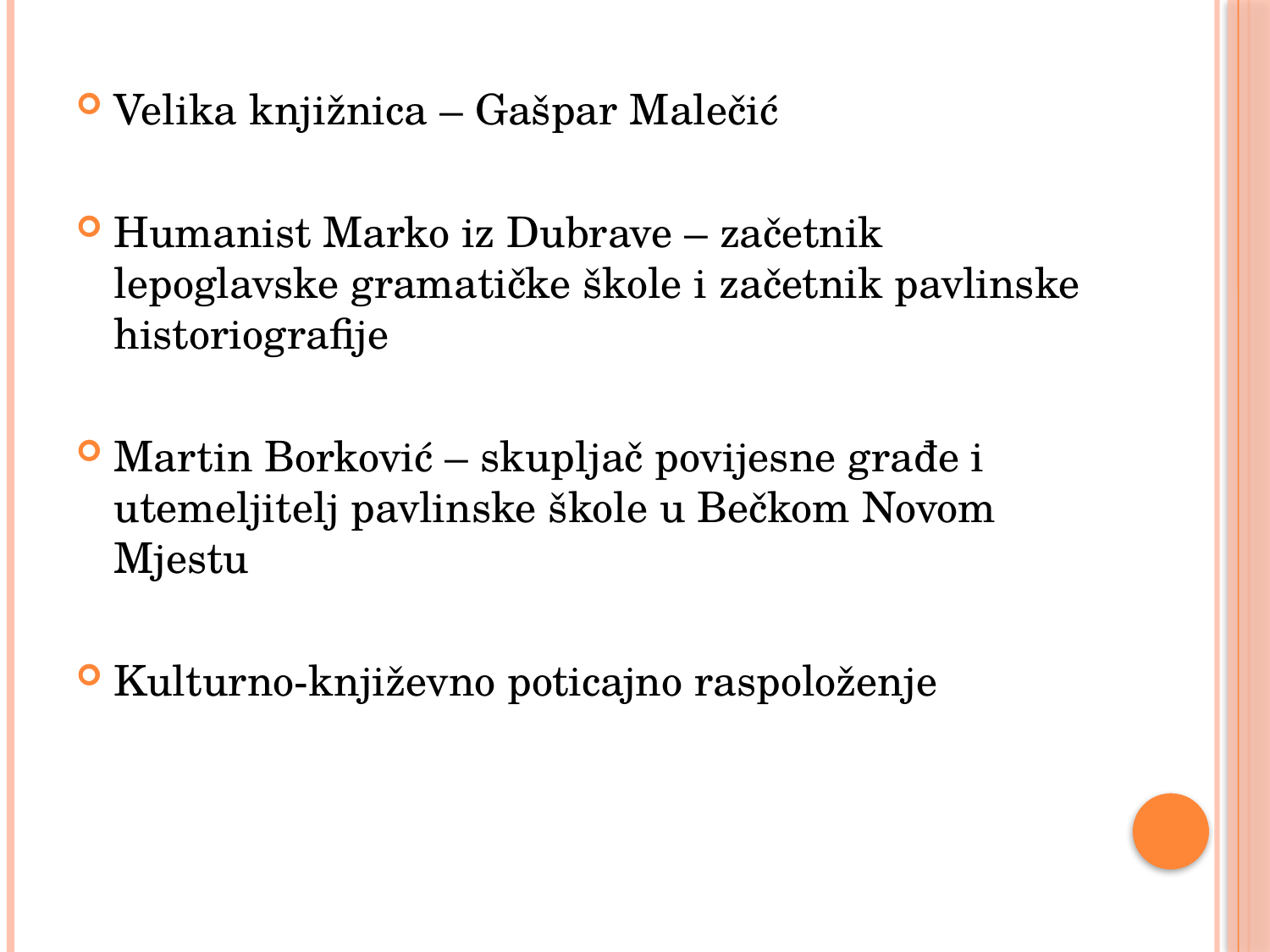

Velika knjižnica – Gašpar Malečić

Humanist Marko iz Dubrave – začetnik lepoglavske gramatičke škole i začetnik pavlinske historiografije

Martin Borković – skupljač povijesne građe i utemeljitelj pavlinske škole u Bečkom Novom Mjestu

Kulturno-književno poticajno raspoloženje